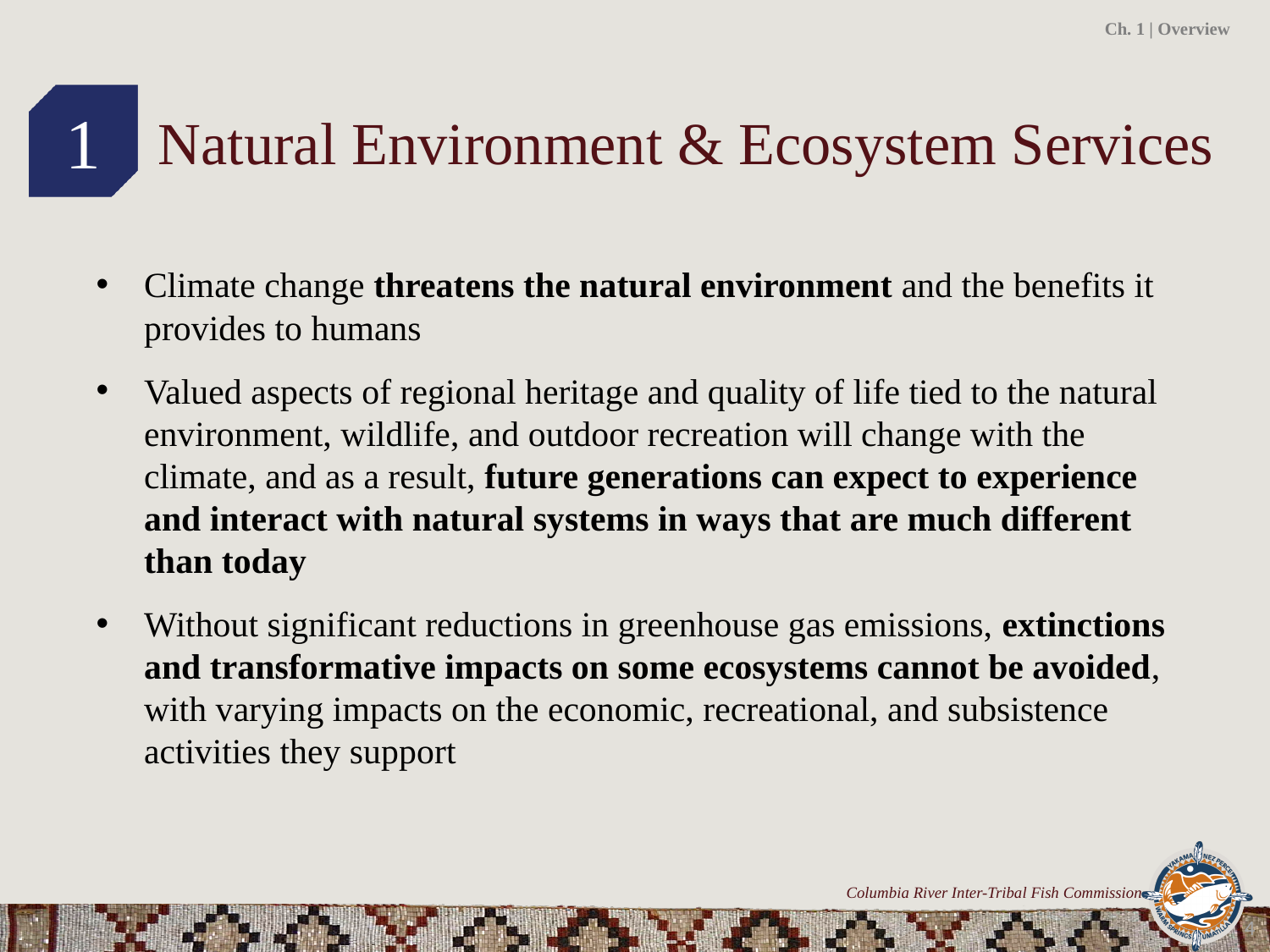

Ch. 1 | Overview
Natural Environment & Ecosystem Services
1
Climate change threatens the natural environment and the benefits it provides to humans
Valued aspects of regional heritage and quality of life tied to the natural environment, wildlife, and outdoor recreation will change with the climate, and as a result, future generations can expect to experience and interact with natural systems in ways that are much different than today
Without significant reductions in greenhouse gas emissions, extinctions and transformative impacts on some ecosystems cannot be avoided, with varying impacts on the economic, recreational, and subsistence activities they support
4